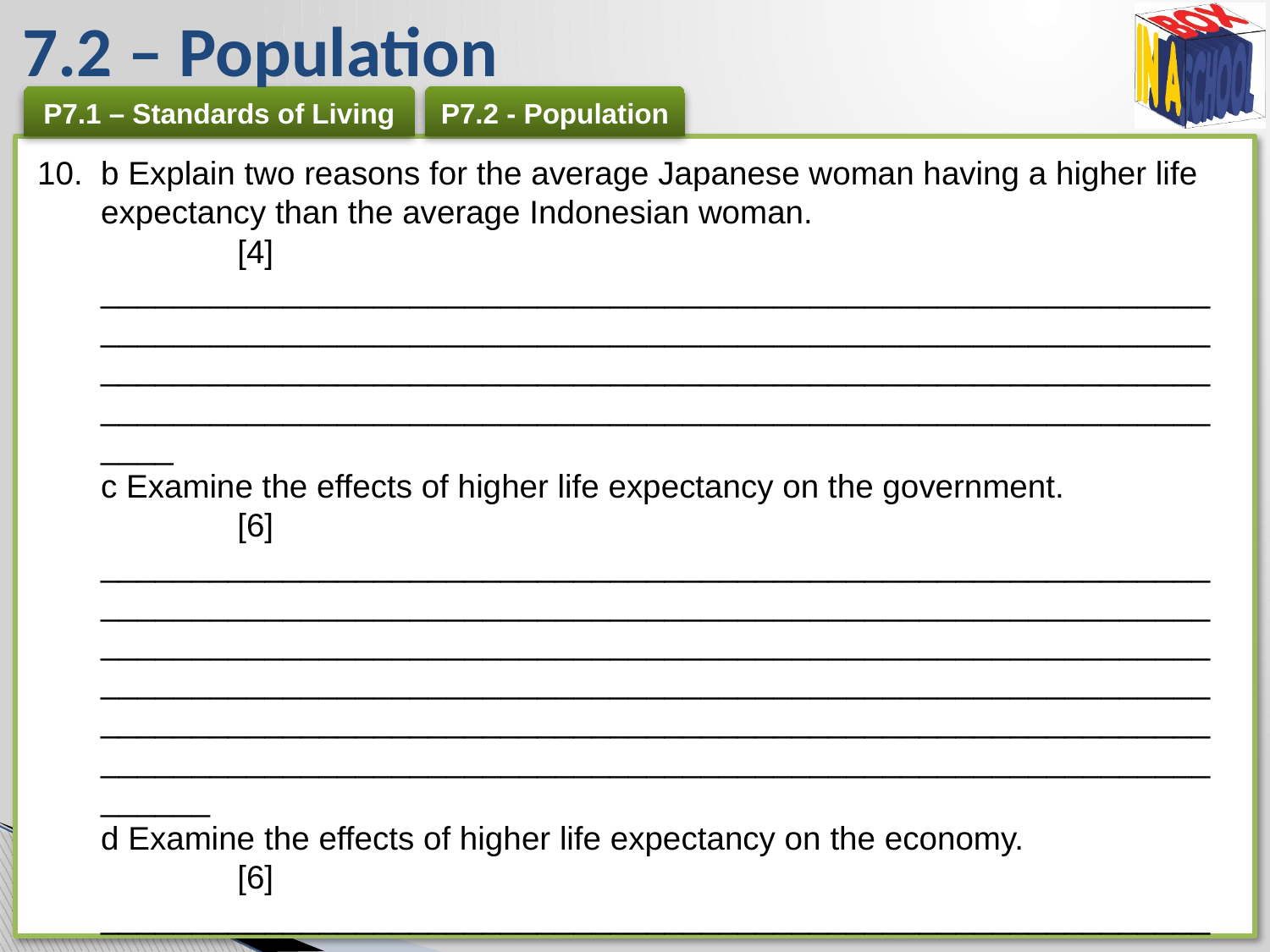

# 7.2 – Population
b Explain two reasons for the average Japanese woman having a higher life expectancy than the average Indonesian woman. 	[4]
________________________________________________________________________________________________________________________________________________________________________________________________________________________________________________________
c Examine the effects of higher life expectancy on the government. 	[6]
____________________________________________________________________________________________________________________________________________________________________________________________________________________________________________________________________________________________________________________________________________________________________________________
d Examine the effects of higher life expectancy on the economy. 	[6]
____________________________________________________________________________________________________________________________________________________________________________________________________________________________________________________________________________________________________________________________________________________________________________________